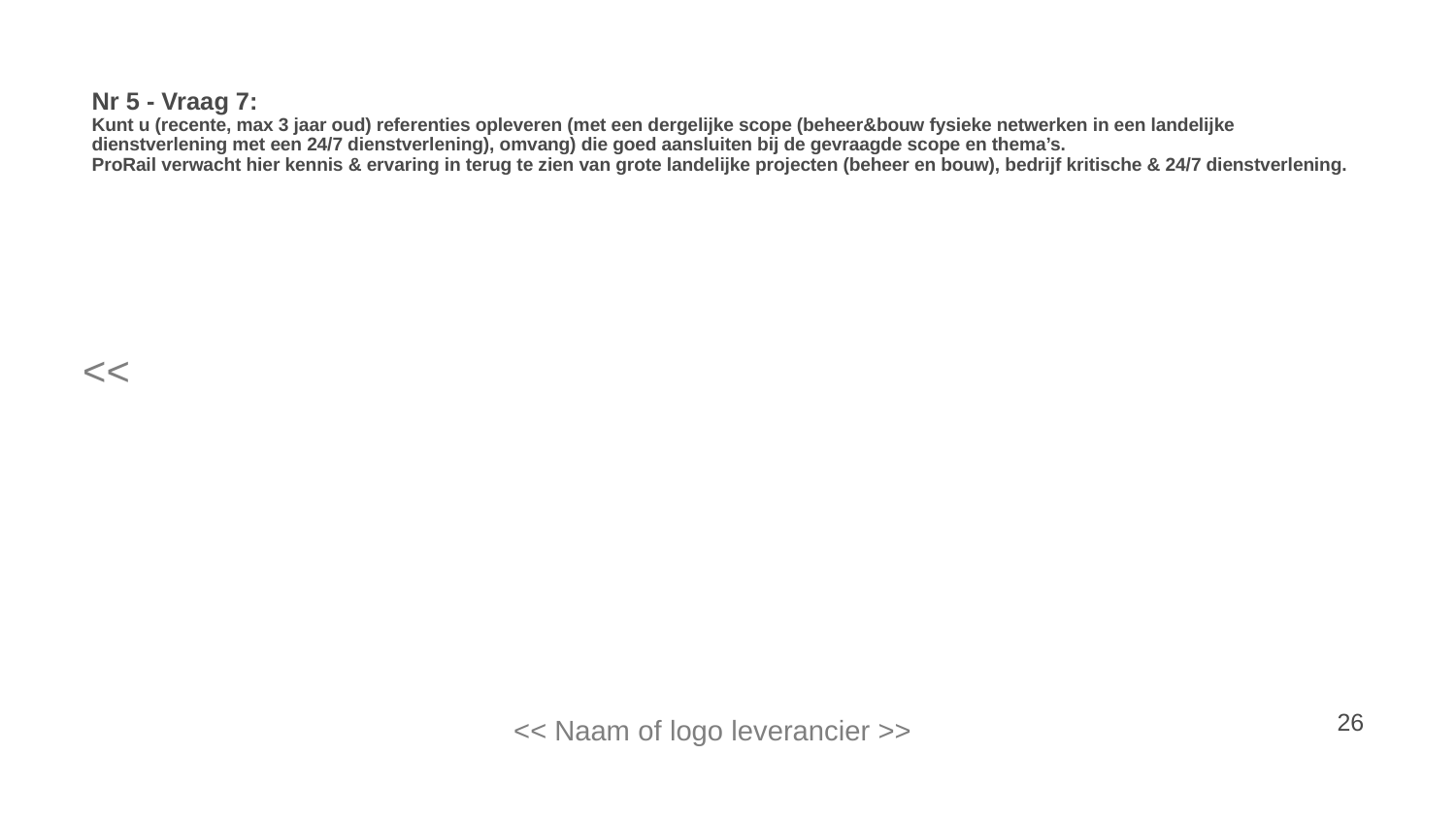

# Nr 5 - Vraag 7: Kunt u (recente, max 3 jaar oud) referenties opleveren (met een dergelijke scope (beheer&bouw fysieke netwerken in een landelijke dienstverlening met een 24/7 dienstverlening), omvang) die goed aansluiten bij de gevraagde scope en thema’s. ProRail verwacht hier kennis & ervaring in terug te zien van grote landelijke projecten (beheer en bouw), bedrijf kritische & 24/7 dienstverlening.
<<
<< Naam of logo leverancier >>